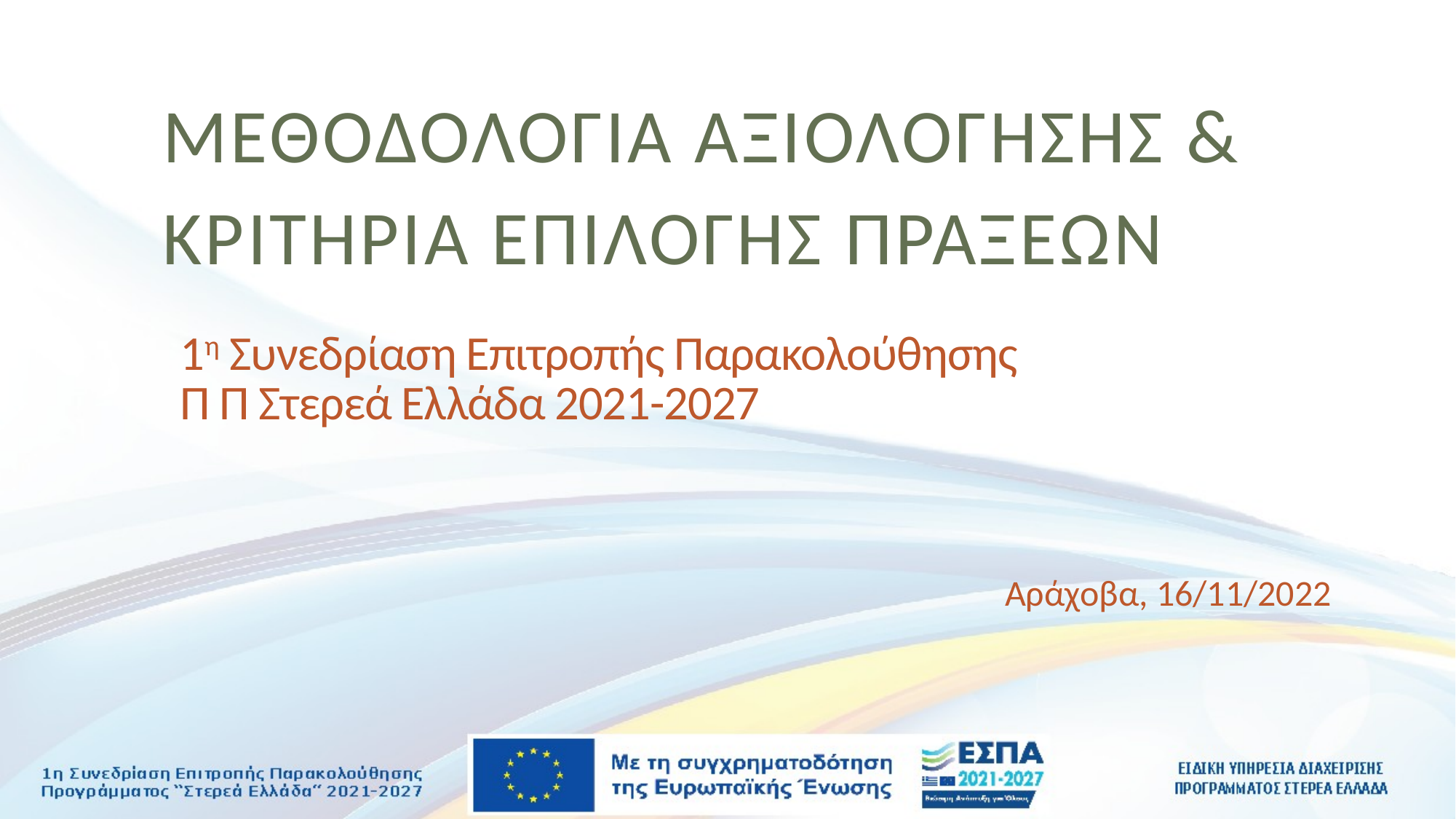

ΜΕΘΟΔΟΛΟΓΙΑ ΑΞΙΟΛΟΓΗΣΗΣ &
ΚΡΙΤΗΡΙΑ ΕΠΙΛΟΓΗΣ ΠΡΑΞΕΩΝ
# 1η Συνεδρίαση Επιτροπής Παρακολούθησης Π Π Στερεά Ελλάδα 2021-2027
Αράχοβα, 16/11/2022